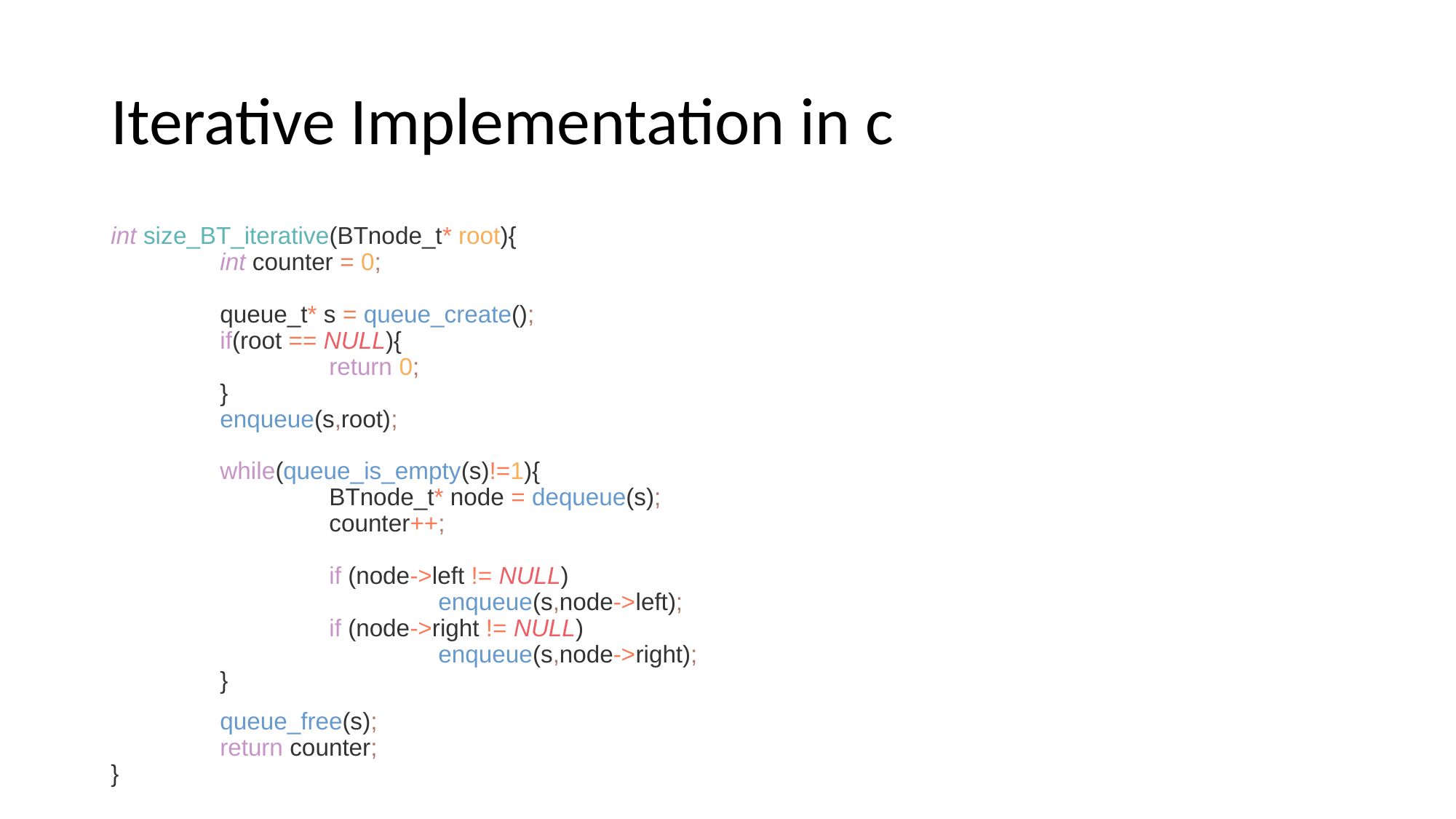

# Iterative Implementation in c
int size_BT_iterative(BTnode_t* root){
	int counter = 0;
	queue_t* s = queue_create();
	if(root == NULL){
		return 0;
	}
	enqueue(s,root);
	while(queue_is_empty(s)!=1){
		BTnode_t* node = dequeue(s);
		counter++;
		if (node->left != NULL)
			enqueue(s,node->left);
		if (node->right != NULL)
			enqueue(s,node->right);
	}
	queue_free(s);
	return counter;
}